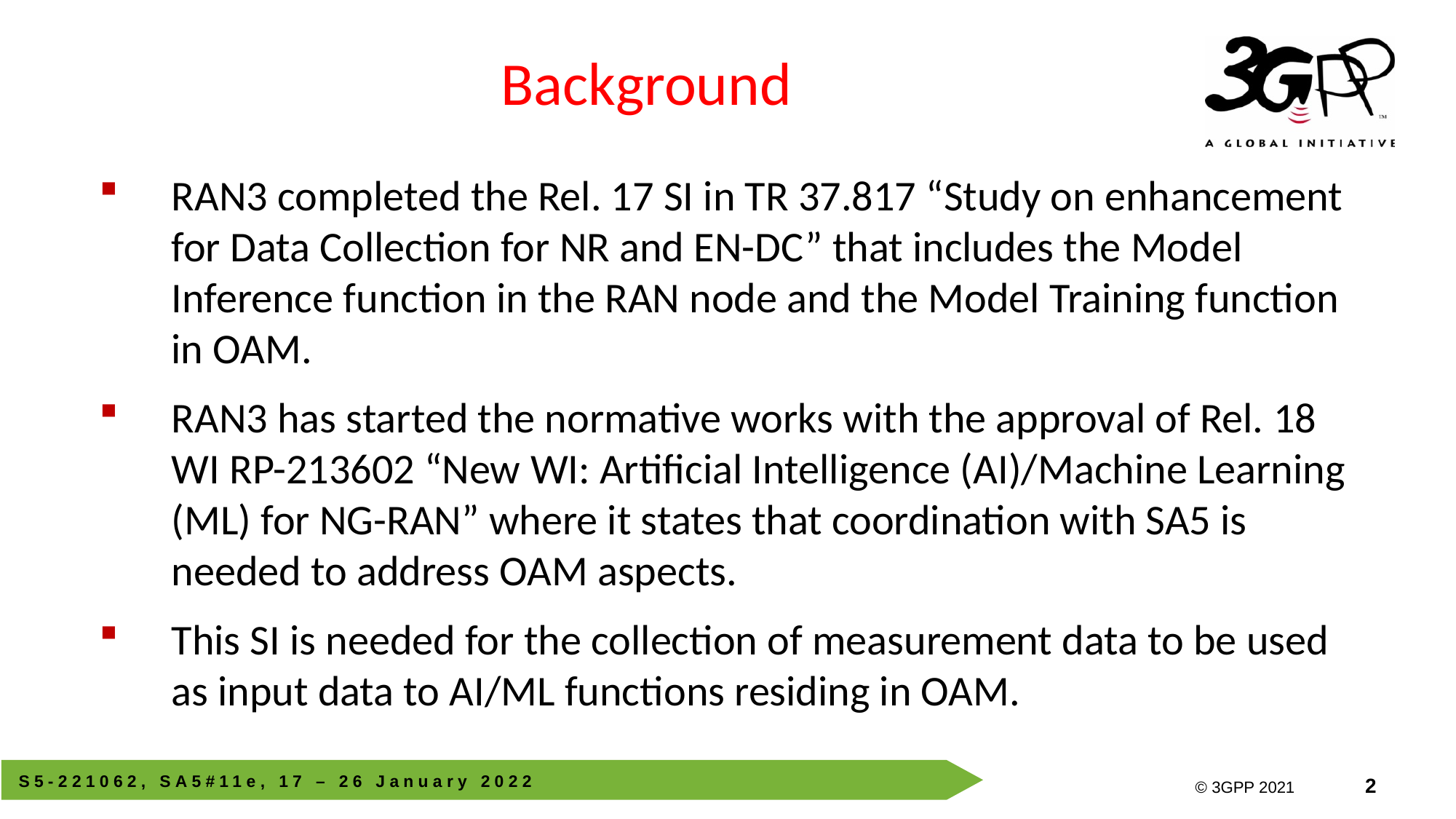

# Background
RAN3 completed the Rel. 17 SI in TR 37.817 “Study on enhancement for Data Collection for NR and EN-DC” that includes the Model Inference function in the RAN node and the Model Training function in OAM.
RAN3 has started the normative works with the approval of Rel. 18 WI RP-213602 “New WI: Artificial Intelligence (AI)/Machine Learning (ML) for NG-RAN” where it states that coordination with SA5 is needed to address OAM aspects.
This SI is needed for the collection of measurement data to be used as input data to AI/ML functions residing in OAM.